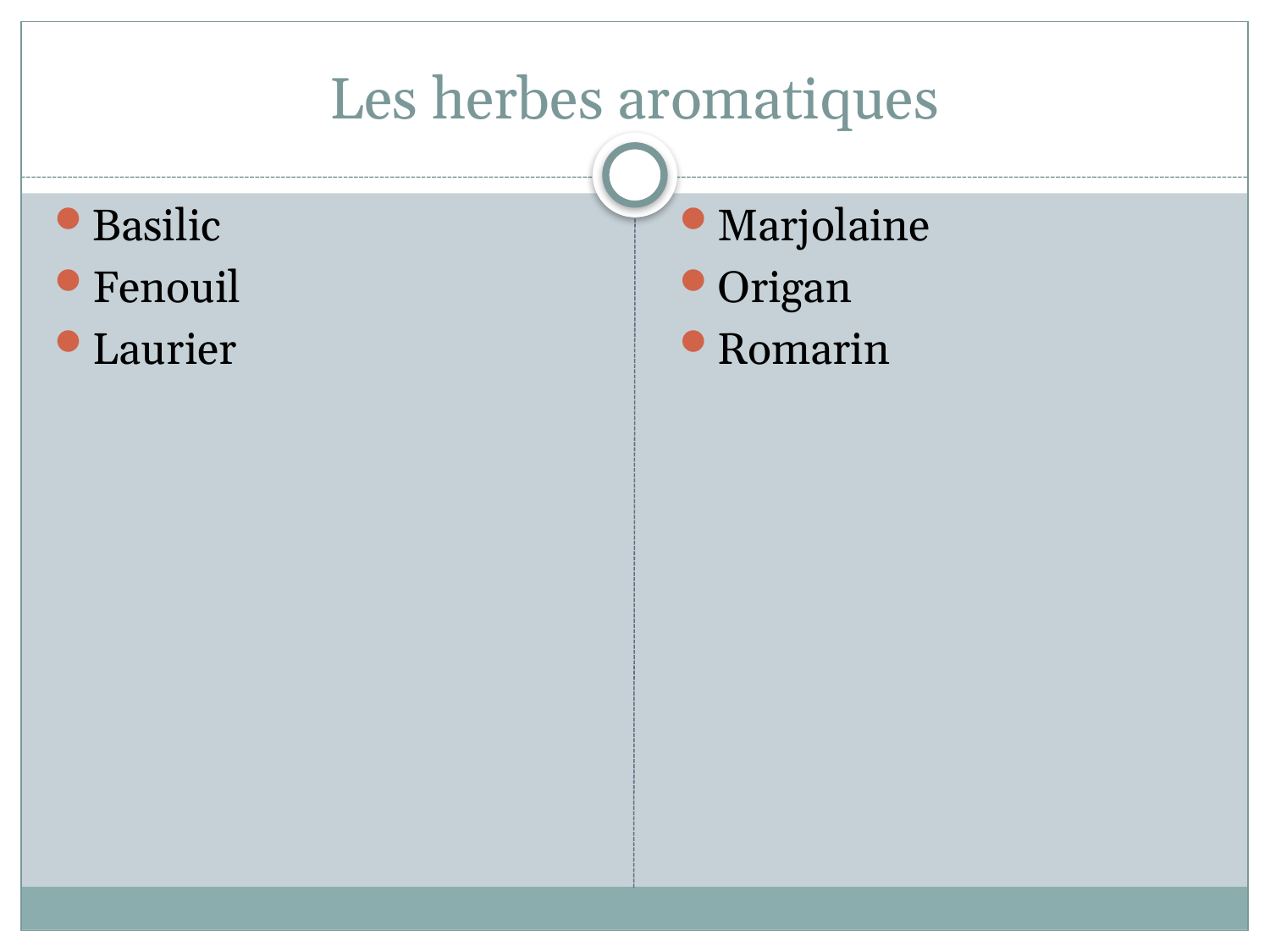

# Les herbes aromatiques
Basilic
Fenouil
Laurier
Marjolaine
Origan
Romarin